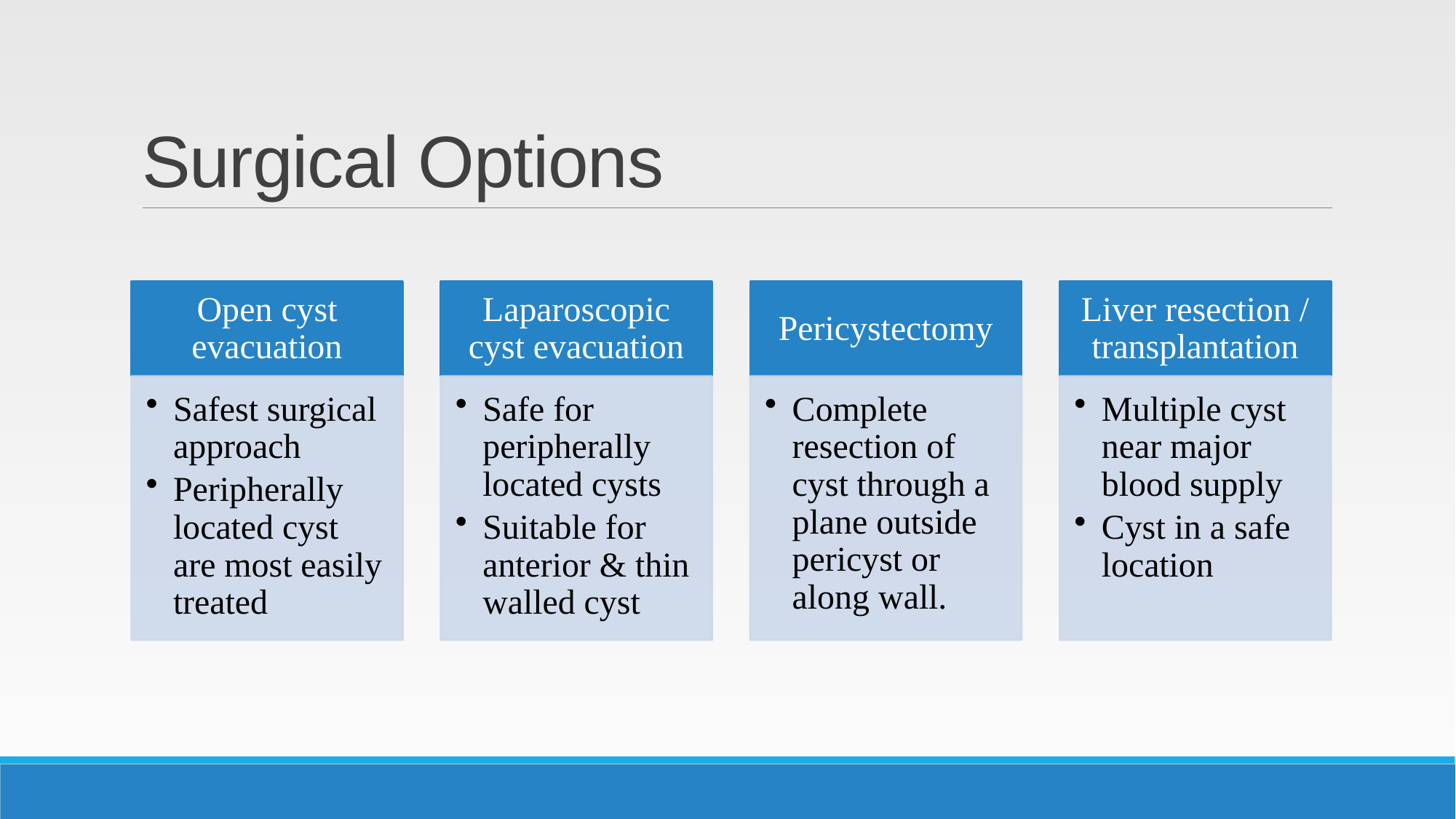

# Surgical Options
Open cyst evacuation
Safest surgical approach
Peripherally located cyst are most easily treated
Laparoscopic cyst evacuation
Safe for peripherally located cysts
Suitable for anterior & thin walled cyst
Pericystectomy
Complete resection of cyst through a plane outside pericyst or along wall.
Liver resection / transplantation
Multiple cyst near major blood supply
Cyst in a safe location